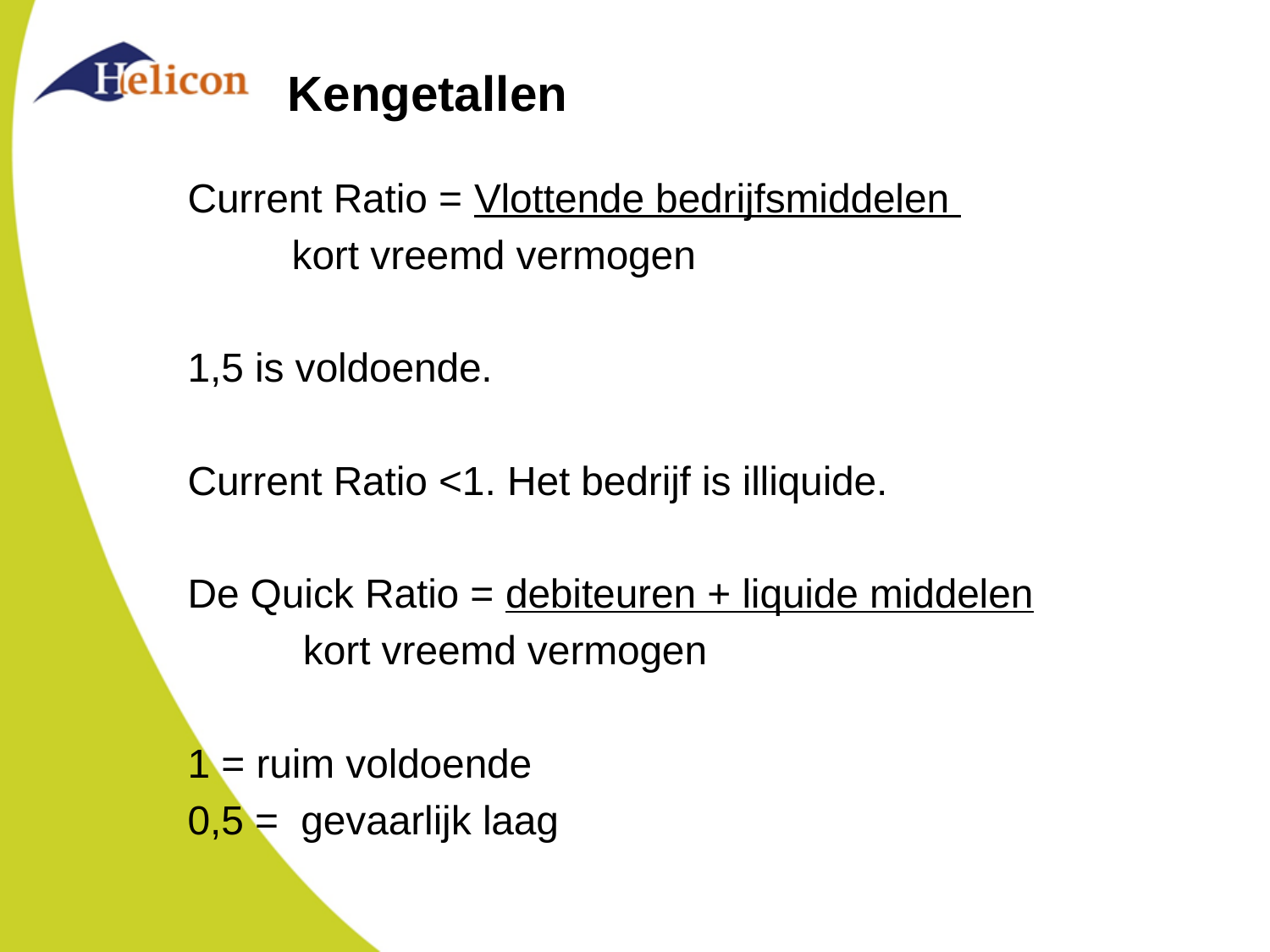

# Kengetallen
Current Ratio = Vlottende bedrijfsmiddelen
			kort vreemd vermogen

1,5 is voldoende.

Current Ratio <1. Het bedrijf is illiquide.

De Quick Ratio = debiteuren + liquide middelen
			 kort vreemd vermogen

1 = ruim voldoende
0,5 =  gevaarlijk laag